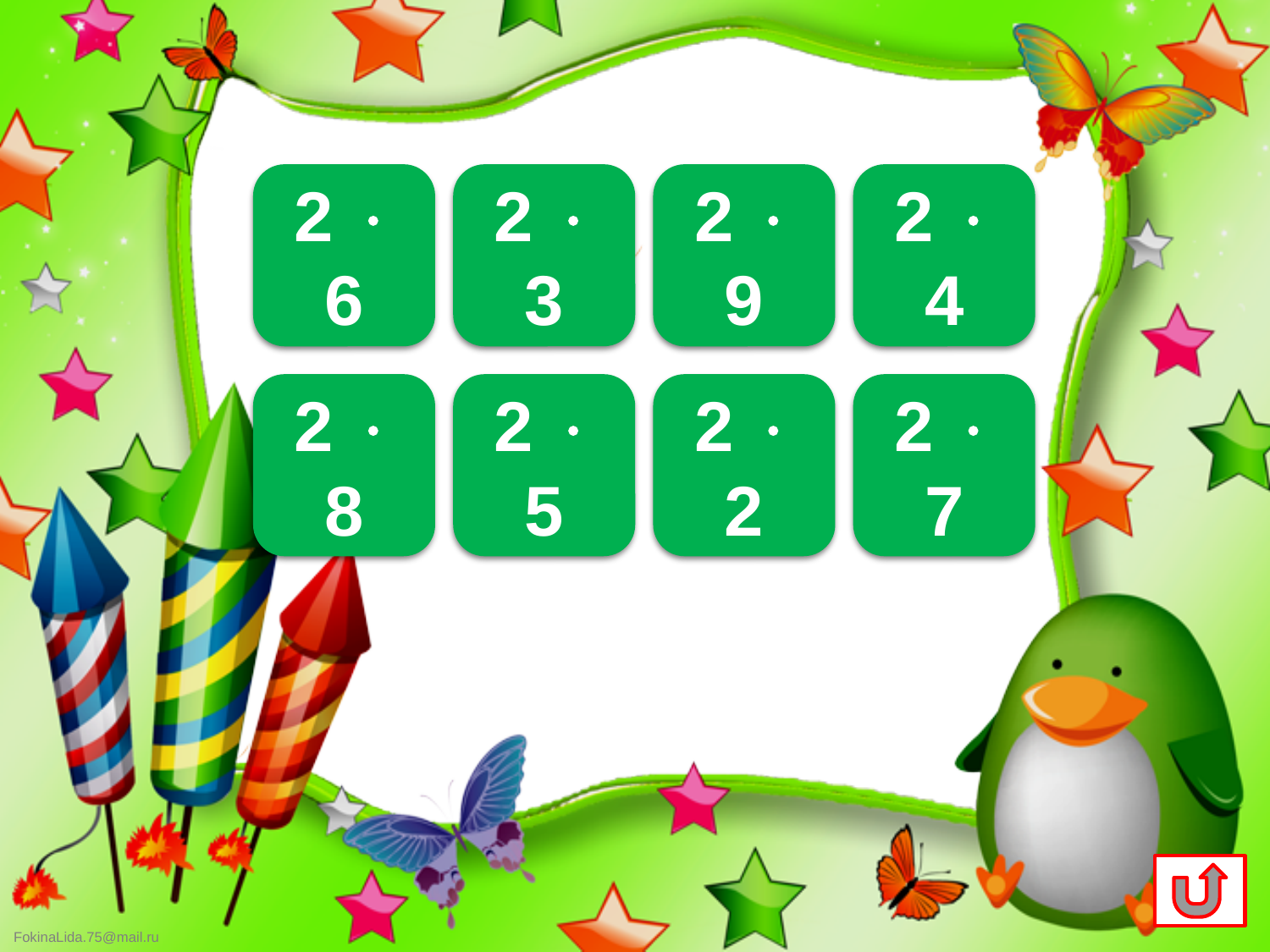

12
2 ⋅ 6
6
2 ⋅ 3
18
2 ⋅ 9
8
2 ⋅ 4

14
2 ⋅ 7
16
2 ⋅ 8
10
2 ⋅ 5
4
2 ⋅ 2